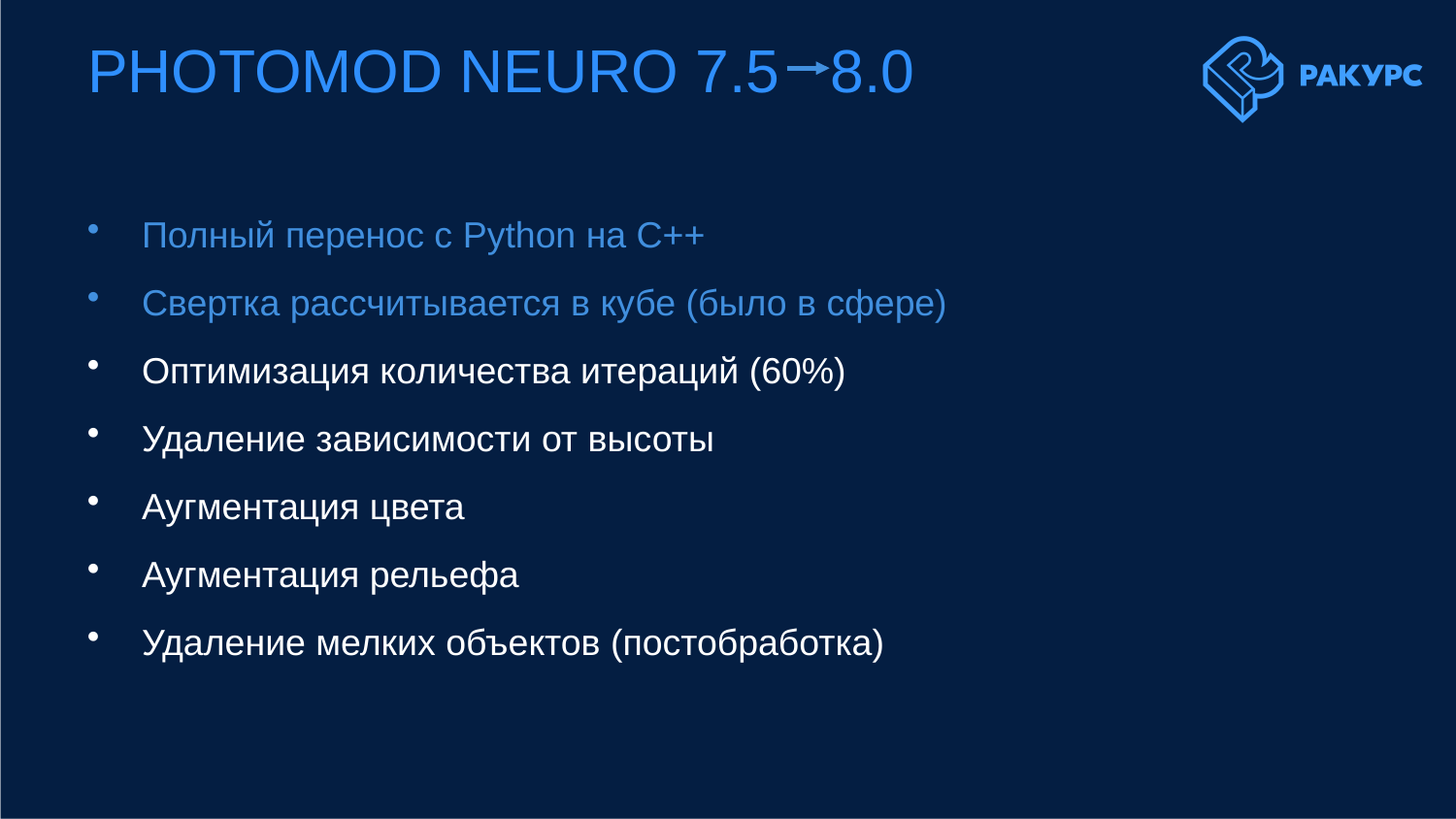

PHOTOMOD NEURO 7.5   8.0
Полный перенос с Python на С++
Свертка рассчитывается в кубе (было в сфере)
Оптимизация количества итераций (60%)
Удаление зависимости от высоты
Аугментация цвета
Аугментация рельефа
Удаление мелких объектов (постобработка)